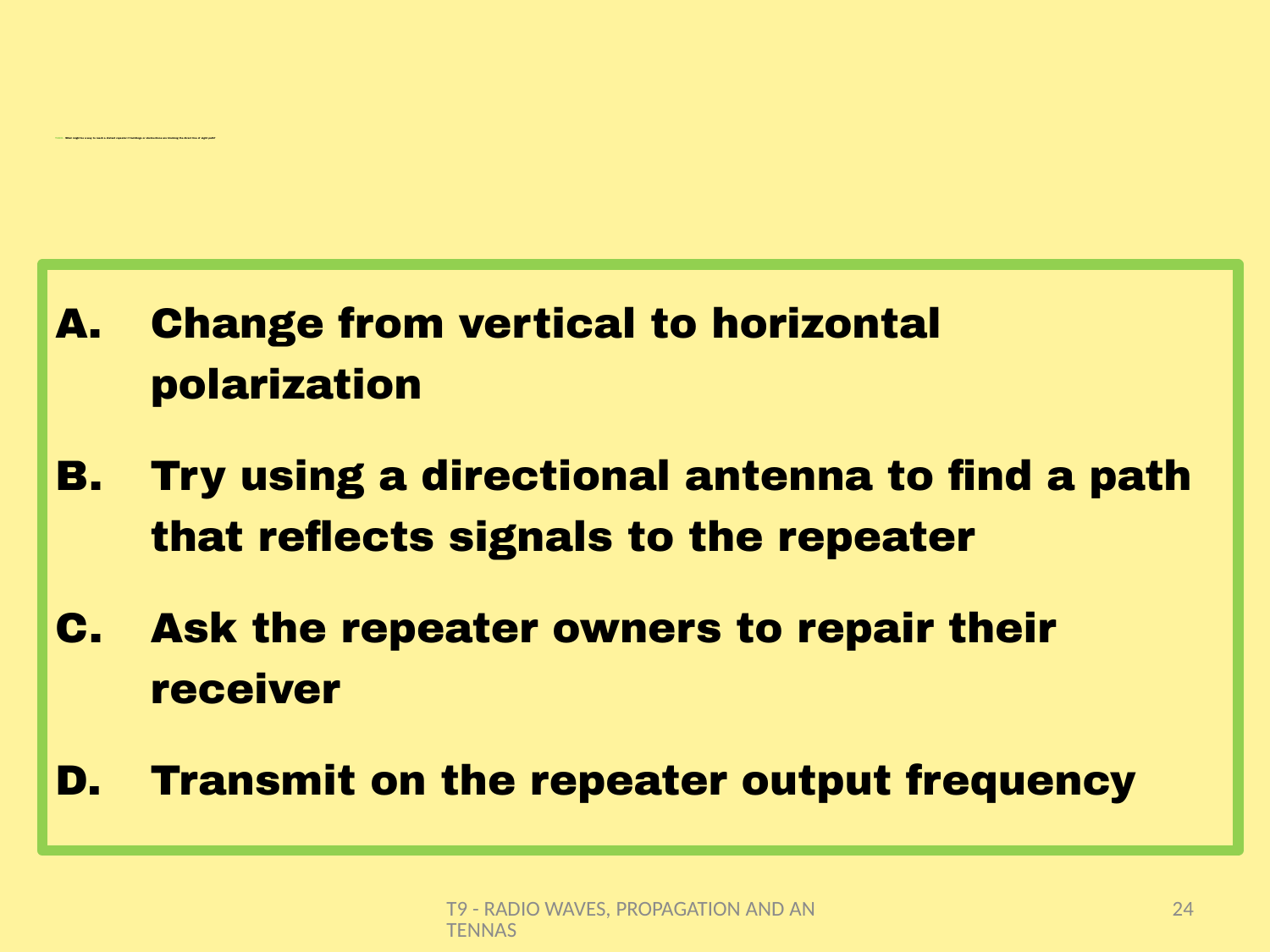

# T9B09 - What might be a way to reach a distant repeater if buildings or obstructions are blocking the direct line of sight path?

Change from vertical to horizontal polarization

Try using a directional antenna to find a path that reflects signals to the repeater

Ask the repeater owners to repair their receiver

Transmit on the repeater output frequency
T9 - RADIO WAVES, PROPAGATION AND ANTENNAS
24